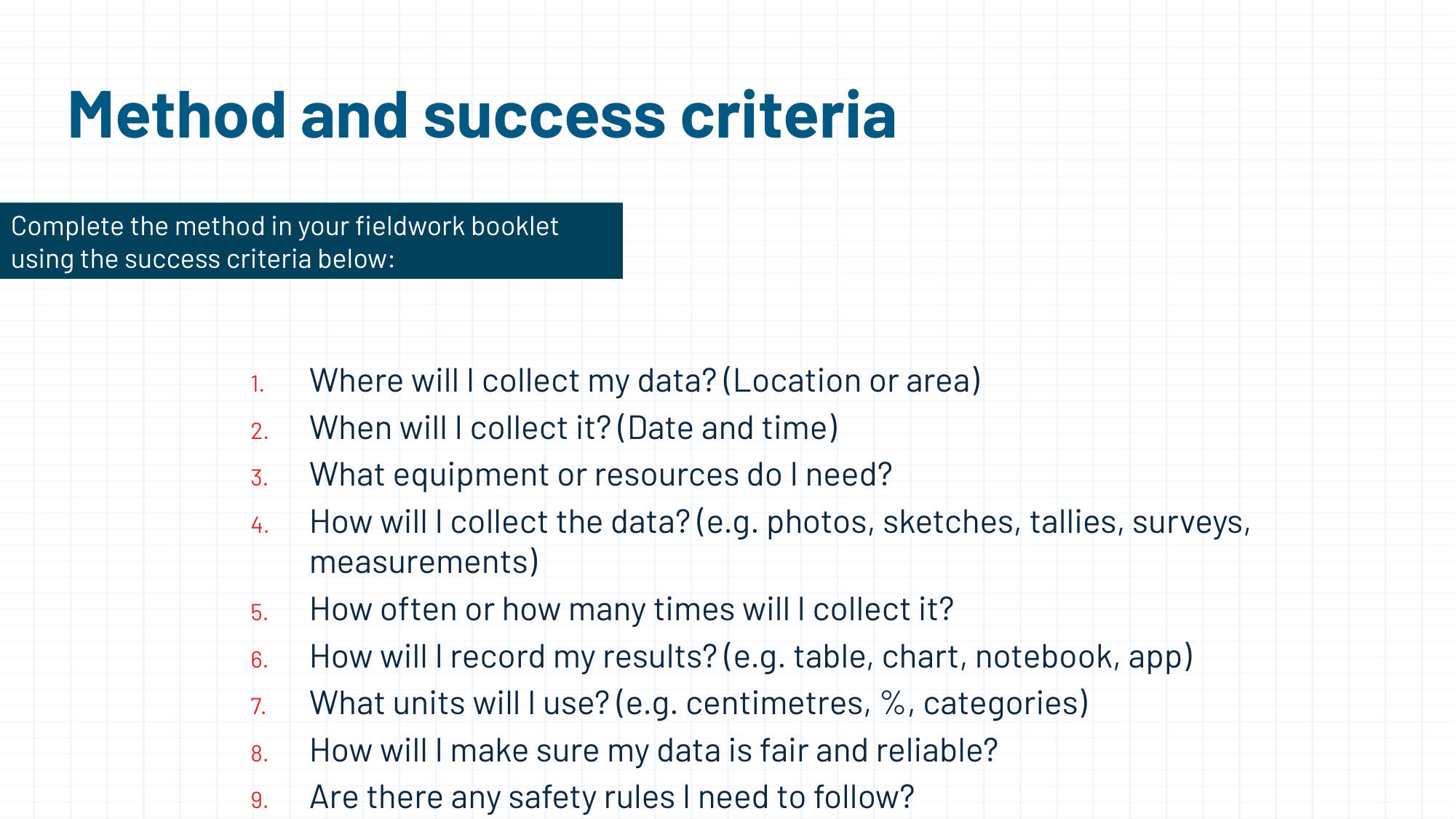

# Method and success criteria
Complete the method in your fieldwork booklet using the success criteria below:
Where will I collect my data? (Location or area)
When will I collect it? (Date and time)
What equipment or resources do I need?
How will I collect the data? (e.g. photos, sketches, tallies, surveys, measurements)
How often or how many times will I collect it?
How will I record my results? (e.g. table, chart, notebook, app)
What units will I use? (e.g. centimetres, %, categories)
How will I make sure my data is fair and reliable?
Are there any safety rules I need to follow?